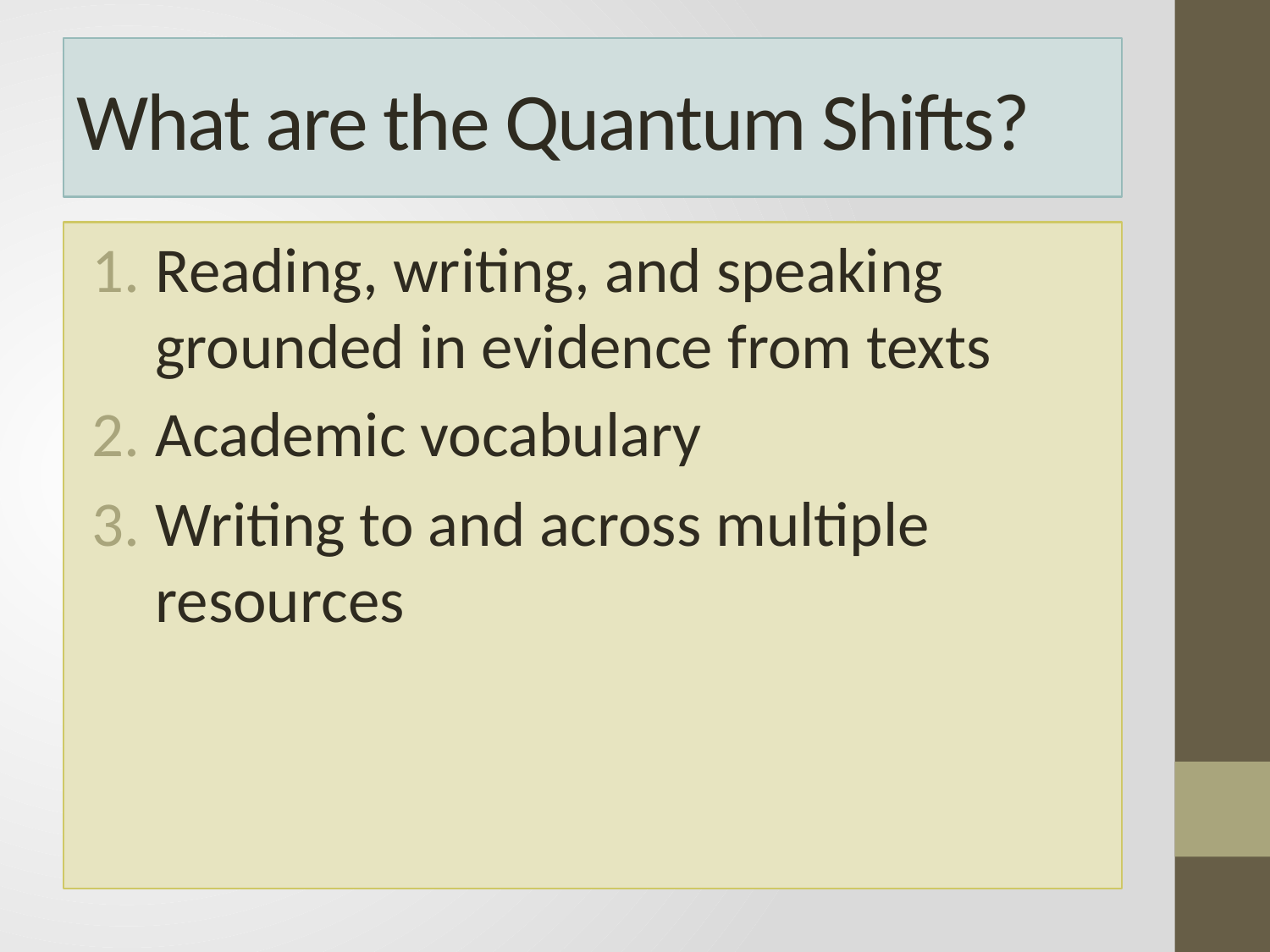

# What are the Quantum Shifts?
Reading, writing, and speaking grounded in evidence from texts
Academic vocabulary
Writing to and across multiple resources